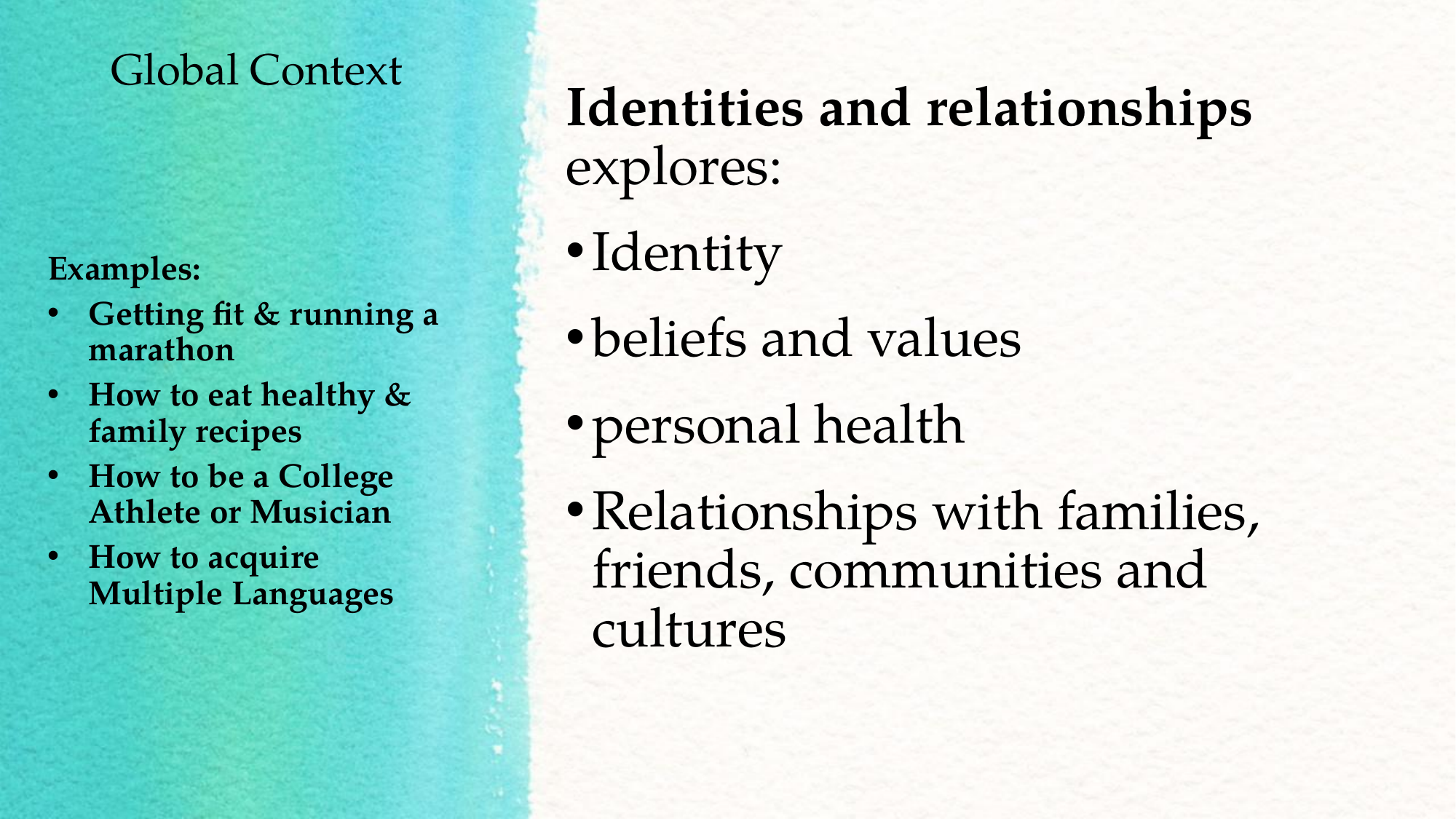

# Global Context
Identities and relationships explores:
Identity
beliefs and values
personal health
Relationships with families, friends, communities and cultures
Examples:
Getting fit & running a marathon
How to eat healthy & family recipes
How to be a College Athlete or Musician
How to acquire Multiple Languages